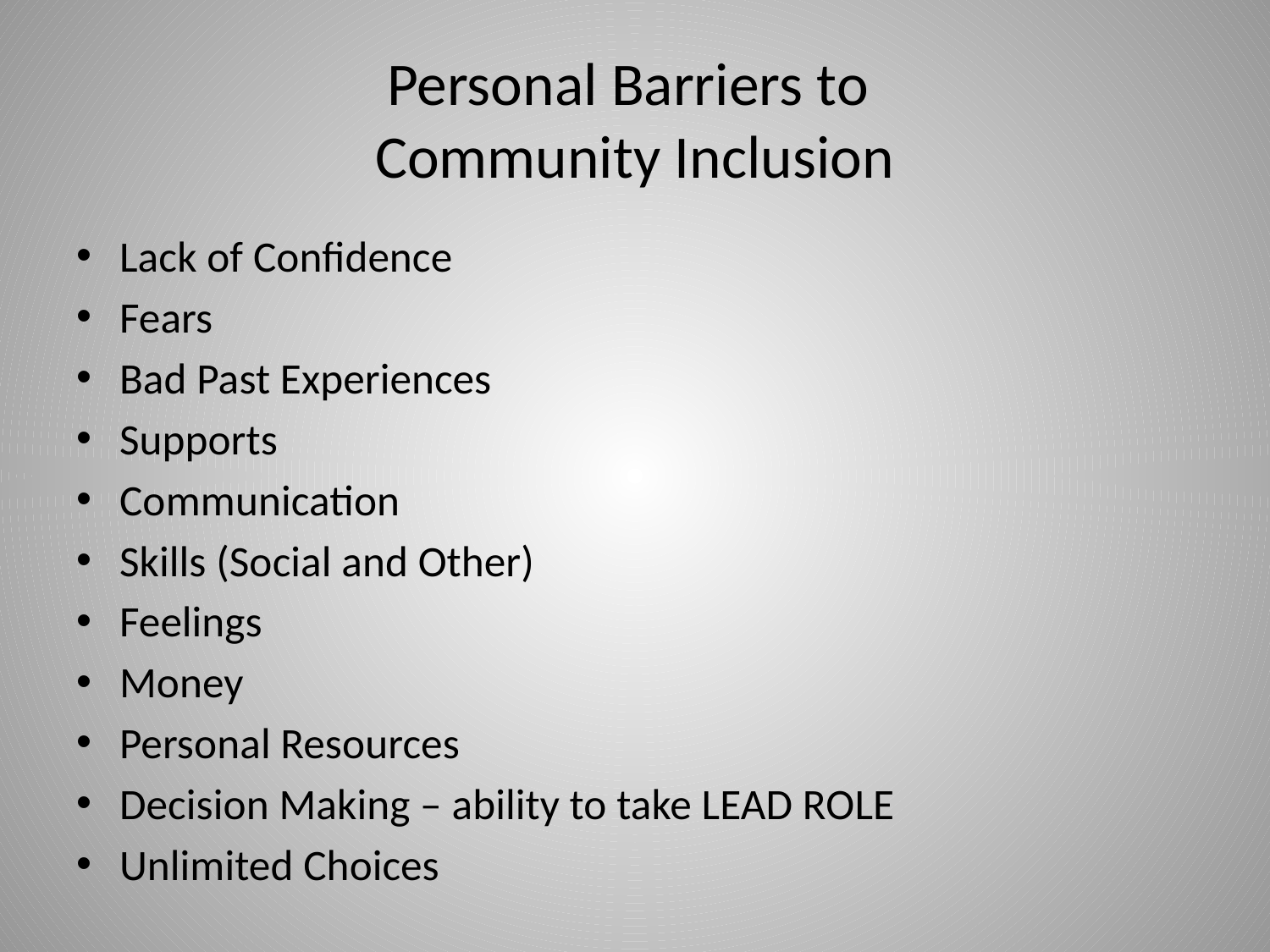

# Personal Barriers to Community Inclusion
Lack of Confidence
Fears
Bad Past Experiences
Supports
Communication
Skills (Social and Other)
Feelings
Money
Personal Resources
Decision Making – ability to take LEAD ROLE
Unlimited Choices